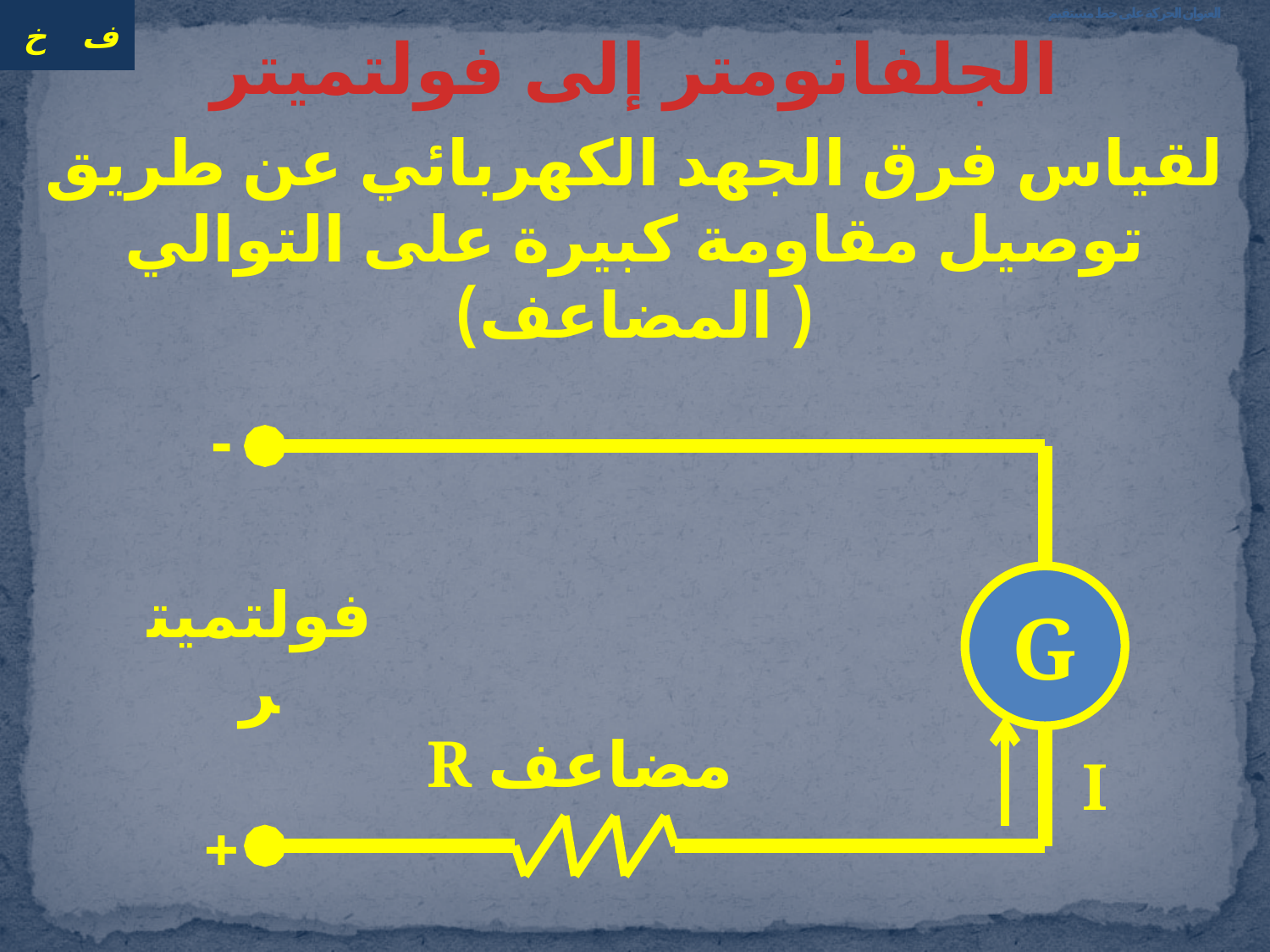

# العنوان الحركة على خط مستقيم
الجلفانومتر إلى فولتميتر
لقياس فرق الجهد الكهربائي عن طريق توصيل مقاومة كبيرة على التوالي ( المضاعف)
-
G
+
فولتميتر
مضاعف R
I